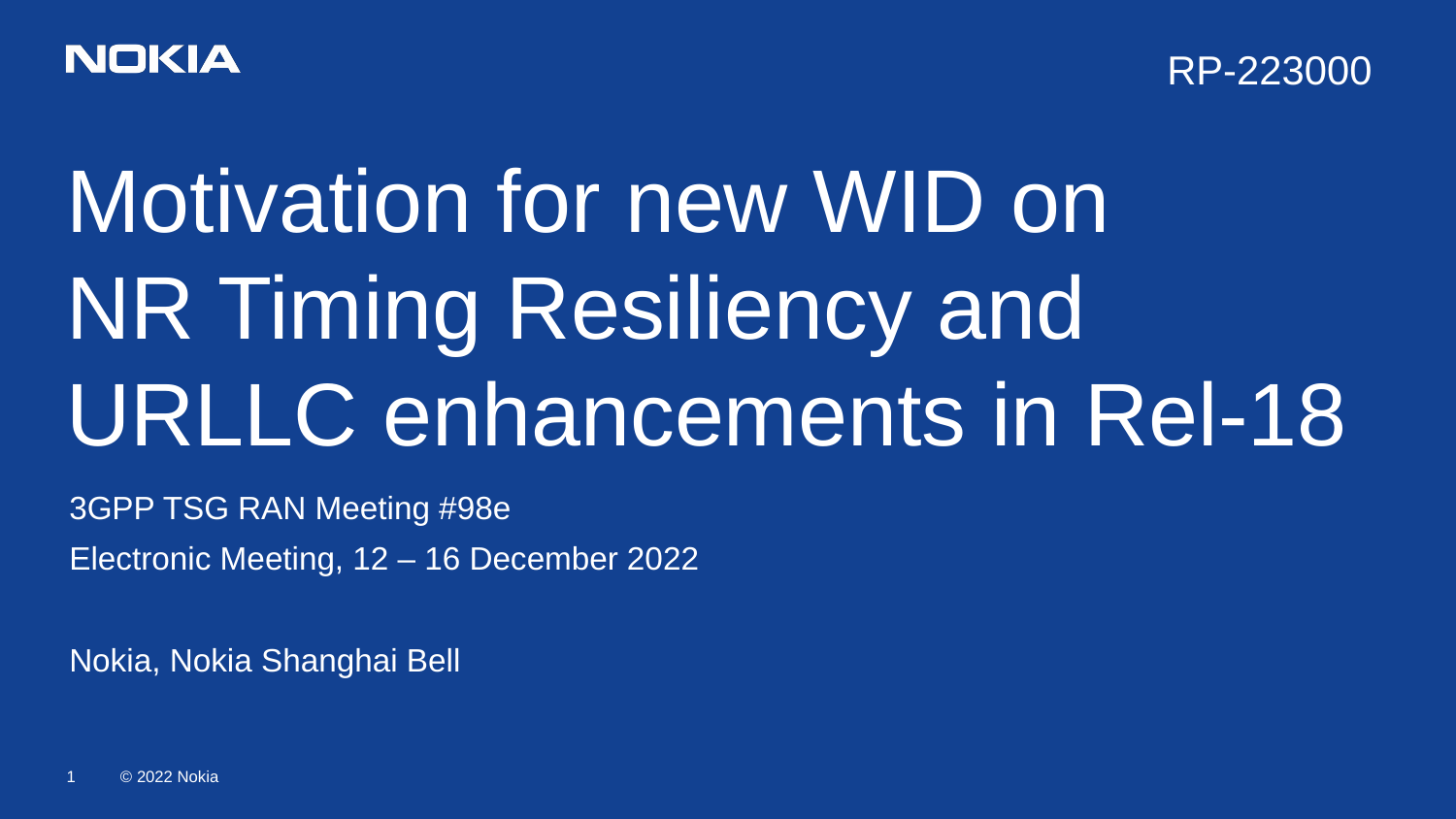

RP-223000
# Motivation for new WID on NR Timing Resiliency and URLLC enhancements in Rel-18
3GPP TSG RAN Meeting #98e
Electronic Meeting, 12 – 16 December 2022

Nokia, Nokia Shanghai Bell
Nokia internal use